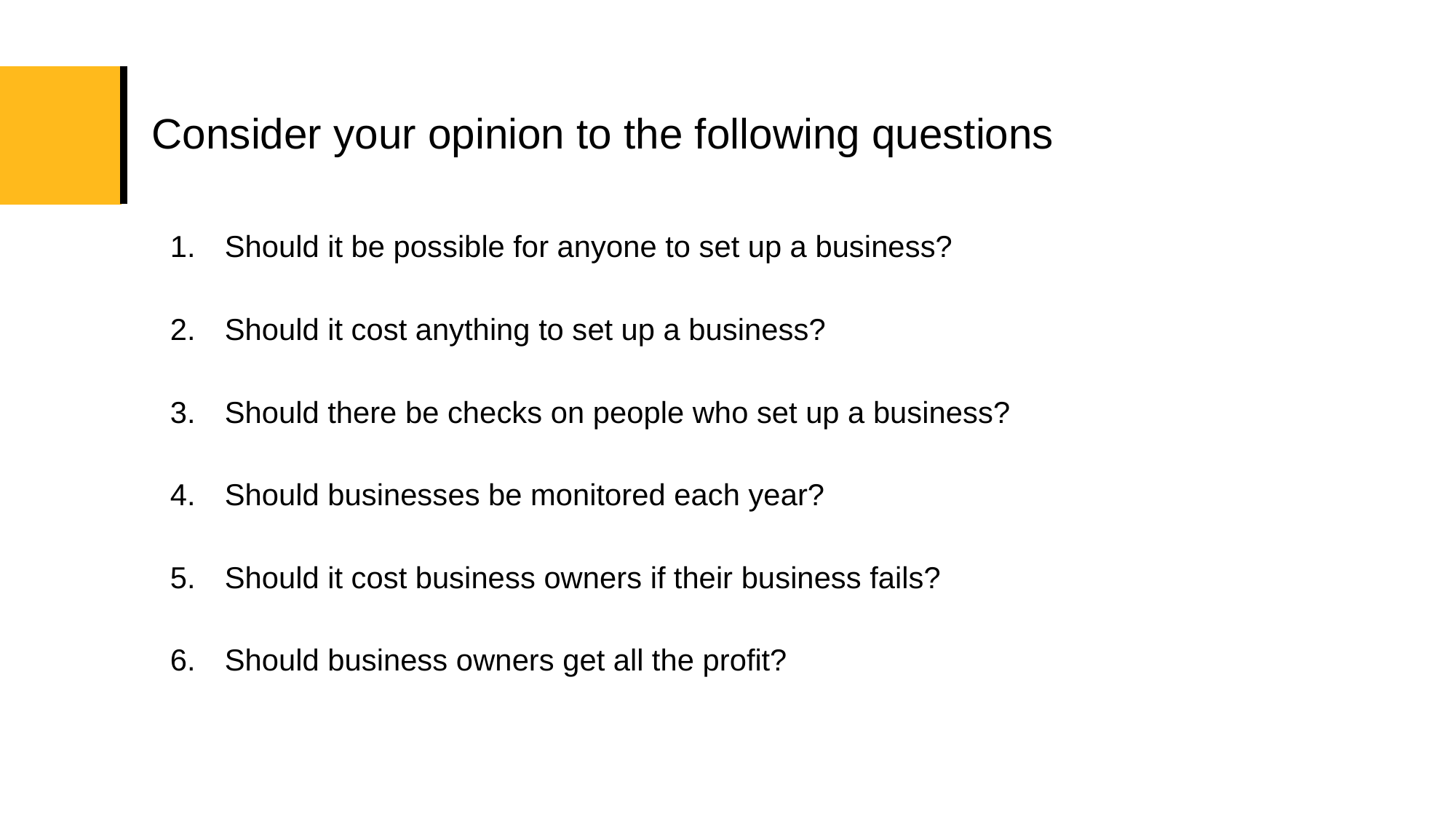

# Consider your opinion to the following questions
Should it be possible for anyone to set up a business?

Should it cost anything to set up a business?

Should there be checks on people who set up a business?

Should businesses be monitored each year?

Should it cost business owners if their business fails?

Should business owners get all the profit?